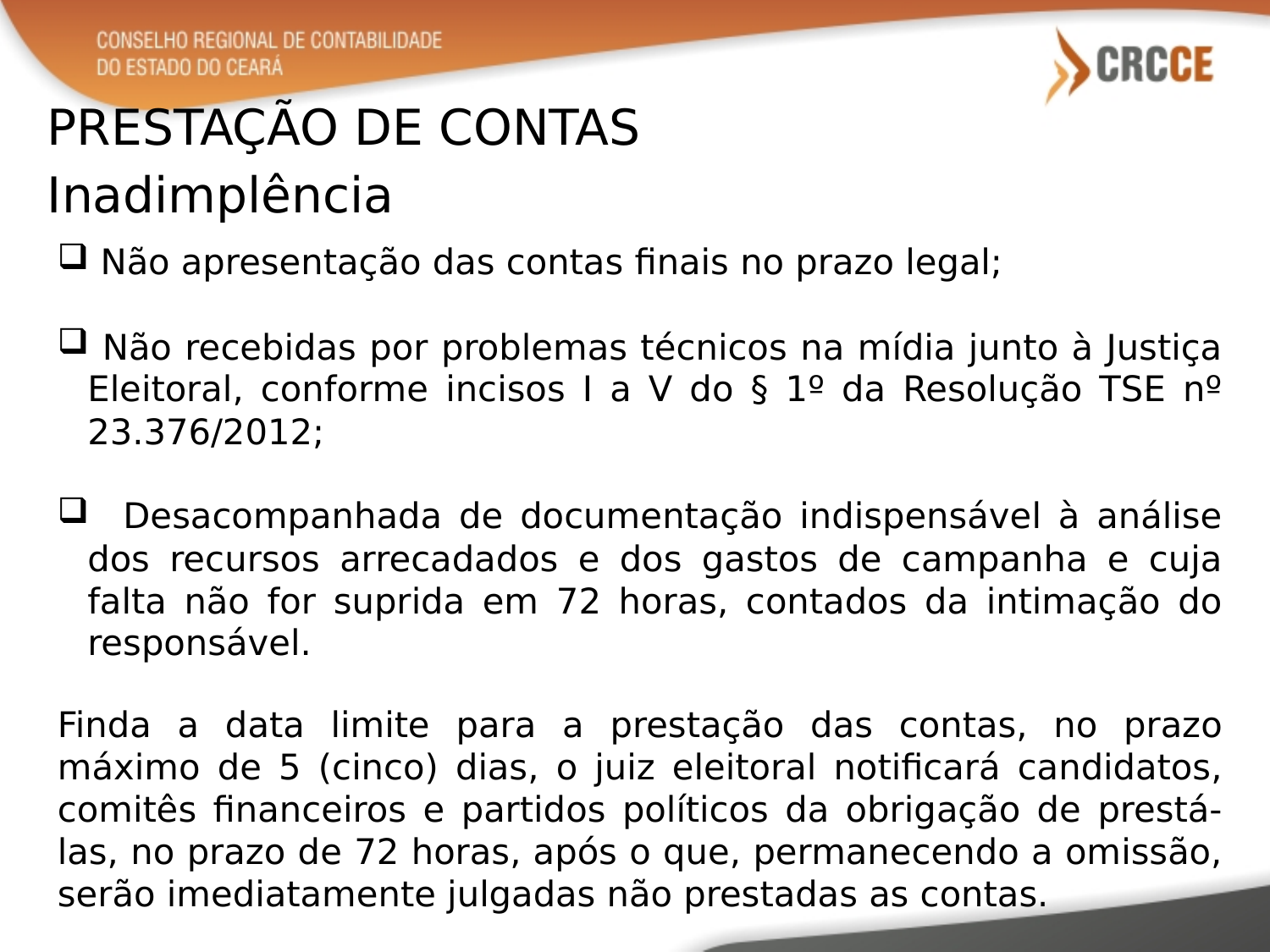

PRESTAÇÃO DE CONTAS
Inadimplência
 Não apresentação das contas finais no prazo legal;

 Não recebidas por problemas técnicos na mídia junto à Justiça Eleitoral, conforme incisos I a V do § 1º da Resolução TSE nº 23.376/2012;

  Desacompanhada de documentação indispensável à análise dos recursos arrecadados e dos gastos de campanha e cuja falta não for suprida em 72 horas, contados da intimação do responsável.

Finda a data limite para a prestação das contas, no prazo máximo de 5 (cinco) dias, o juiz eleitoral notificará candidatos, comitês financeiros e partidos políticos da obrigação de prestá-las, no prazo de 72 horas, após o que, permanecendo a omissão, serão imediatamente julgadas não prestadas as contas.